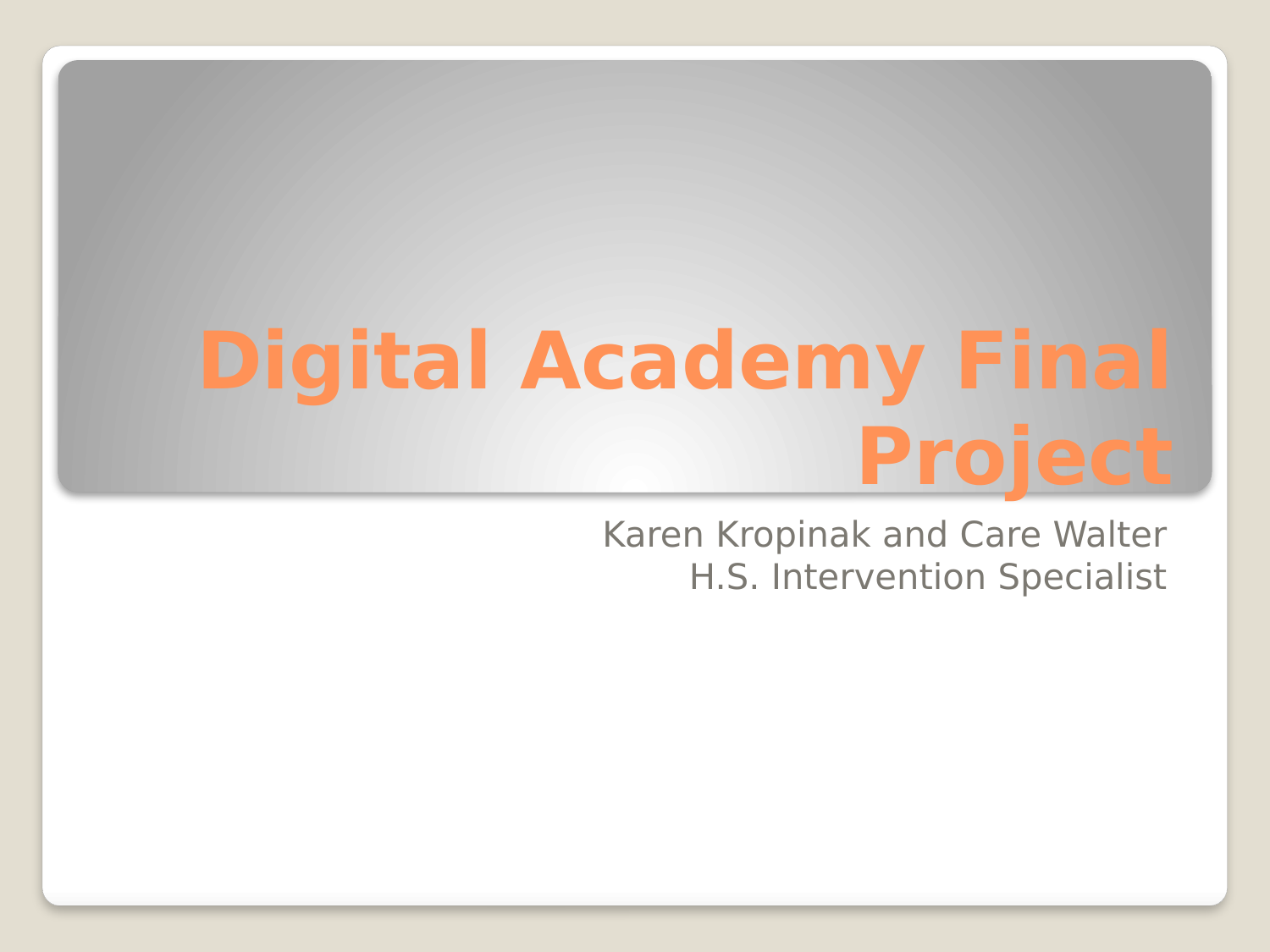

# Digital Academy Final Project
Karen Kropinak and Care Walter
H.S. Intervention Specialist